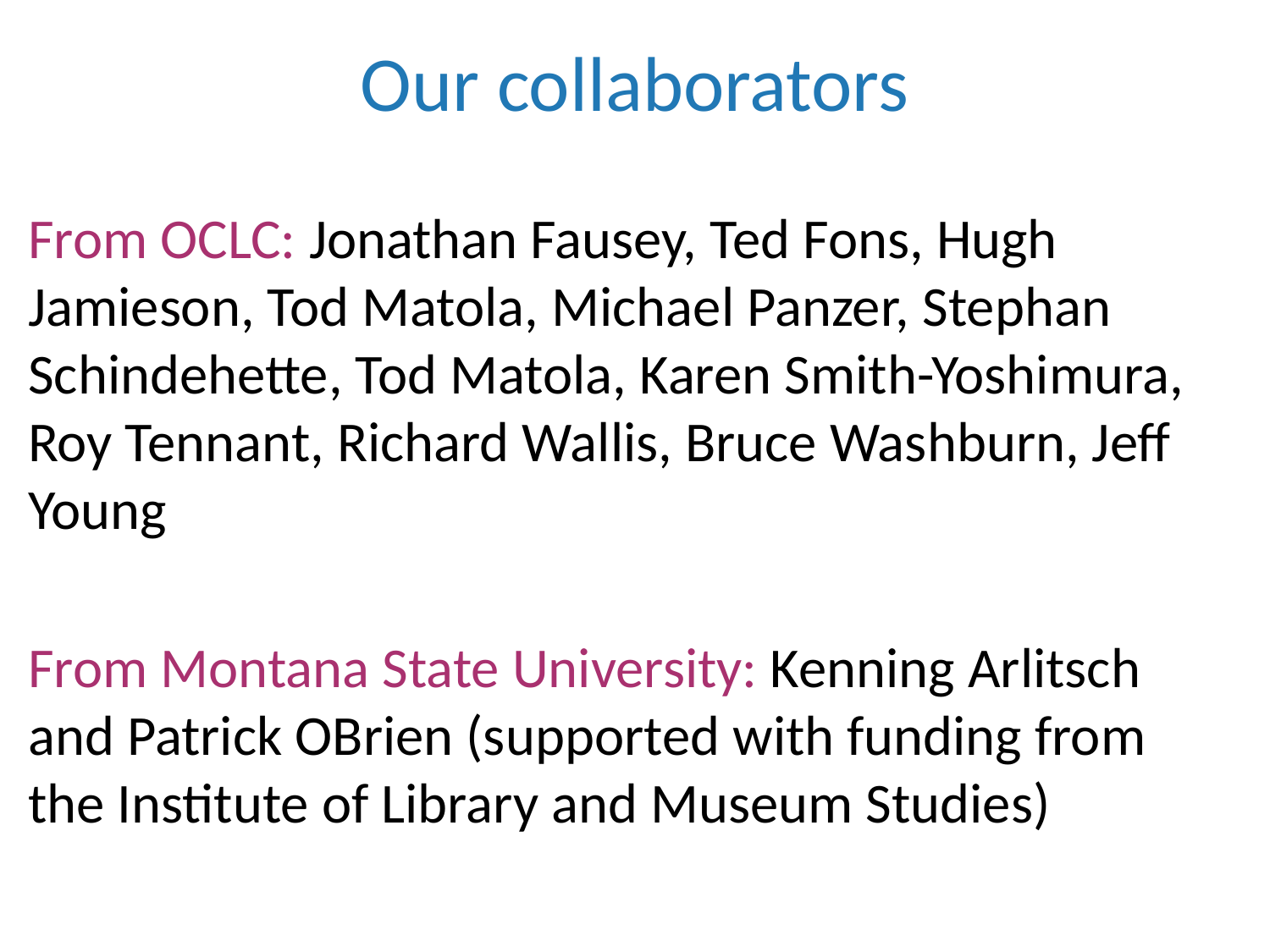

# Our collaborators
From OCLC: Jonathan Fausey, Ted Fons, Hugh Jamieson, Tod Matola, Michael Panzer, Stephan Schindehette, Tod Matola, Karen Smith-Yoshimura, Roy Tennant, Richard Wallis, Bruce Washburn, Jeff Young

From Montana State University: Kenning Arlitsch and Patrick OBrien (supported with funding from the Institute of Library and Museum Studies)